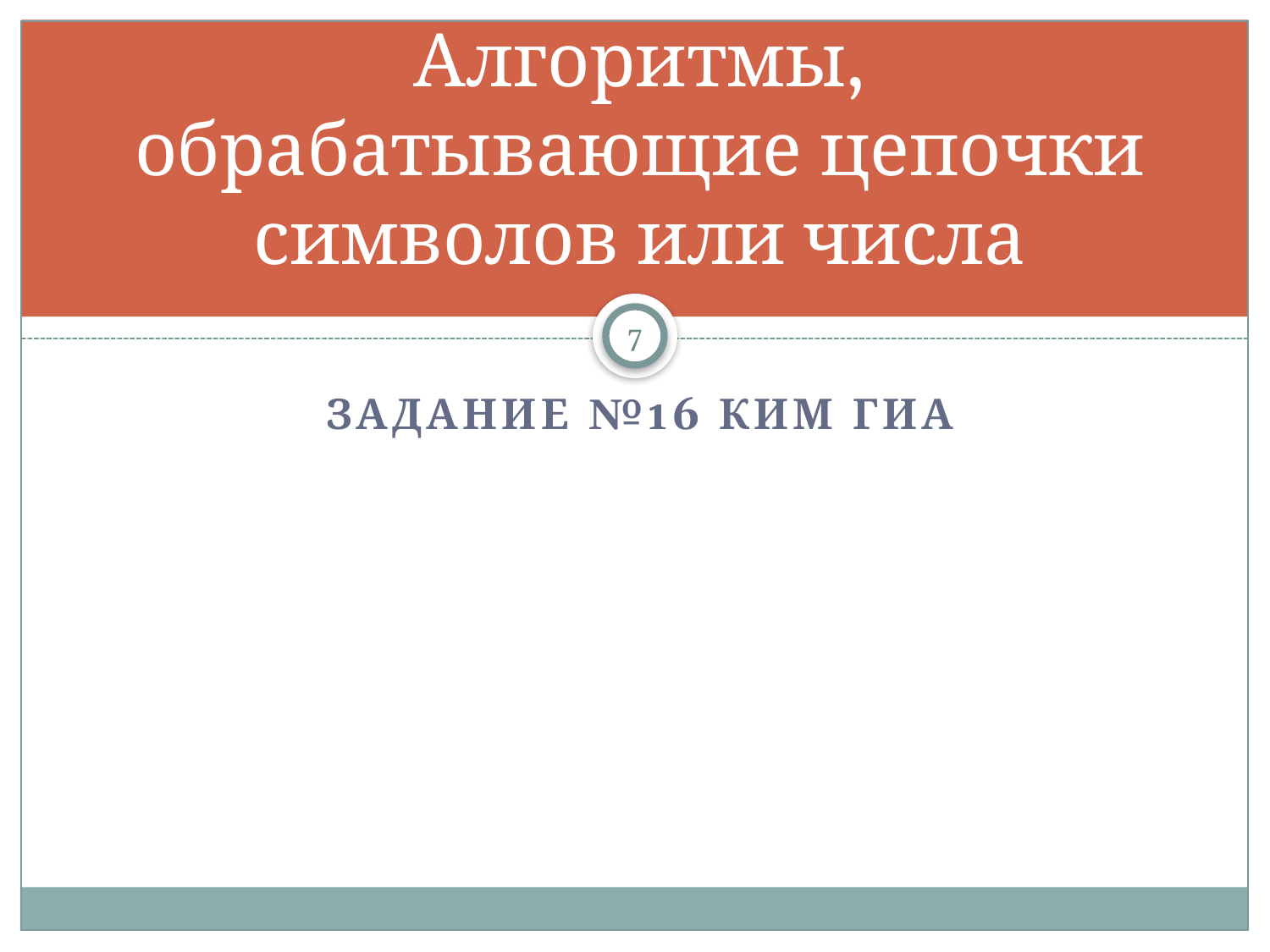

# Алгоритмы, обрабатывающие цепочки символов или числа
7
Задание №16 КИМ ГИА